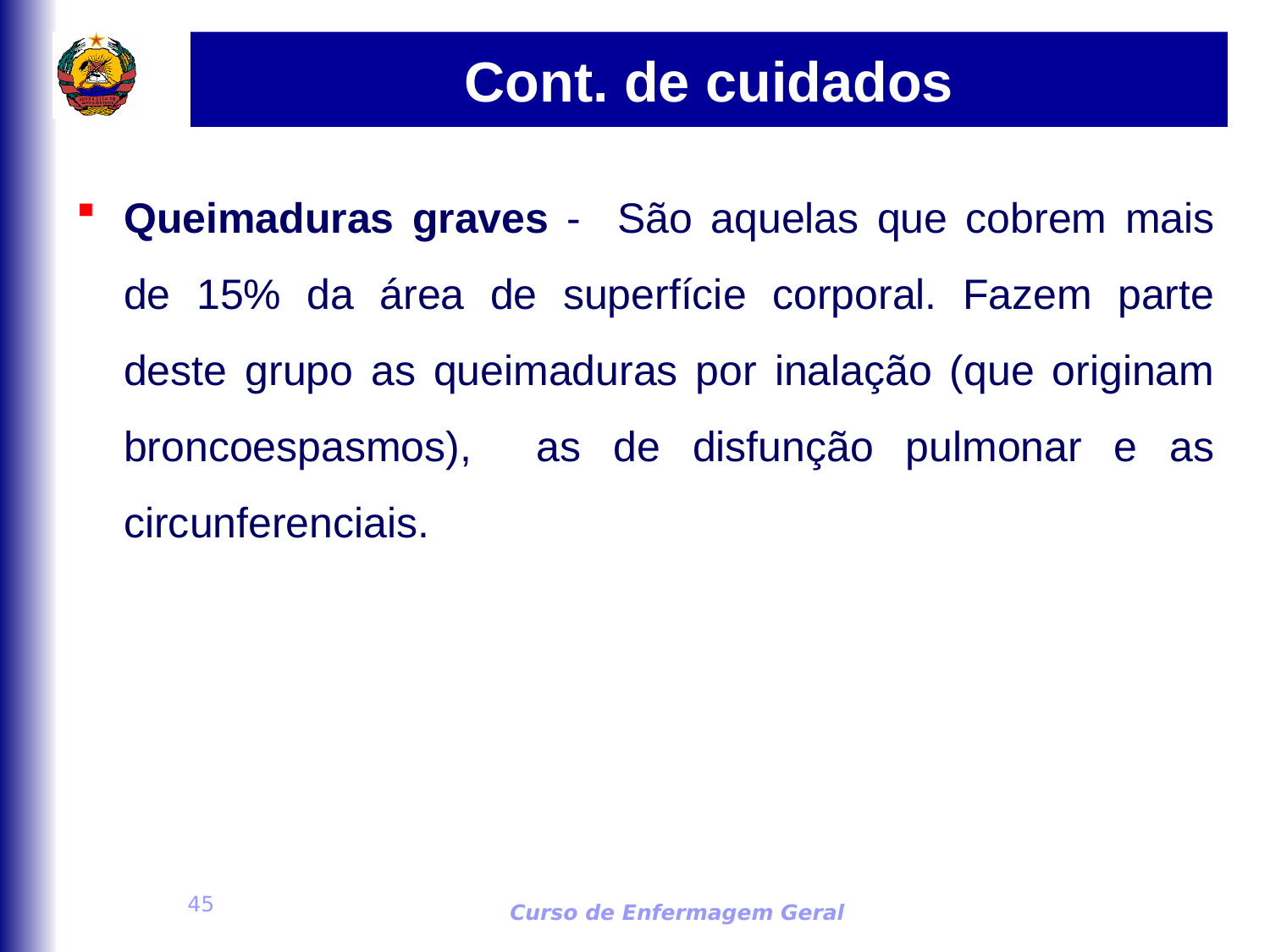

# Cont. de cuidados
Queimaduras graves -  São aquelas que cobrem mais de 15% da área de superfície corporal. Fazem parte deste grupo as queimaduras por inalação (que originam broncoespasmos),  as de disfunção pulmonar e as circunferenciais.
45
Curso de Enfermagem Geral